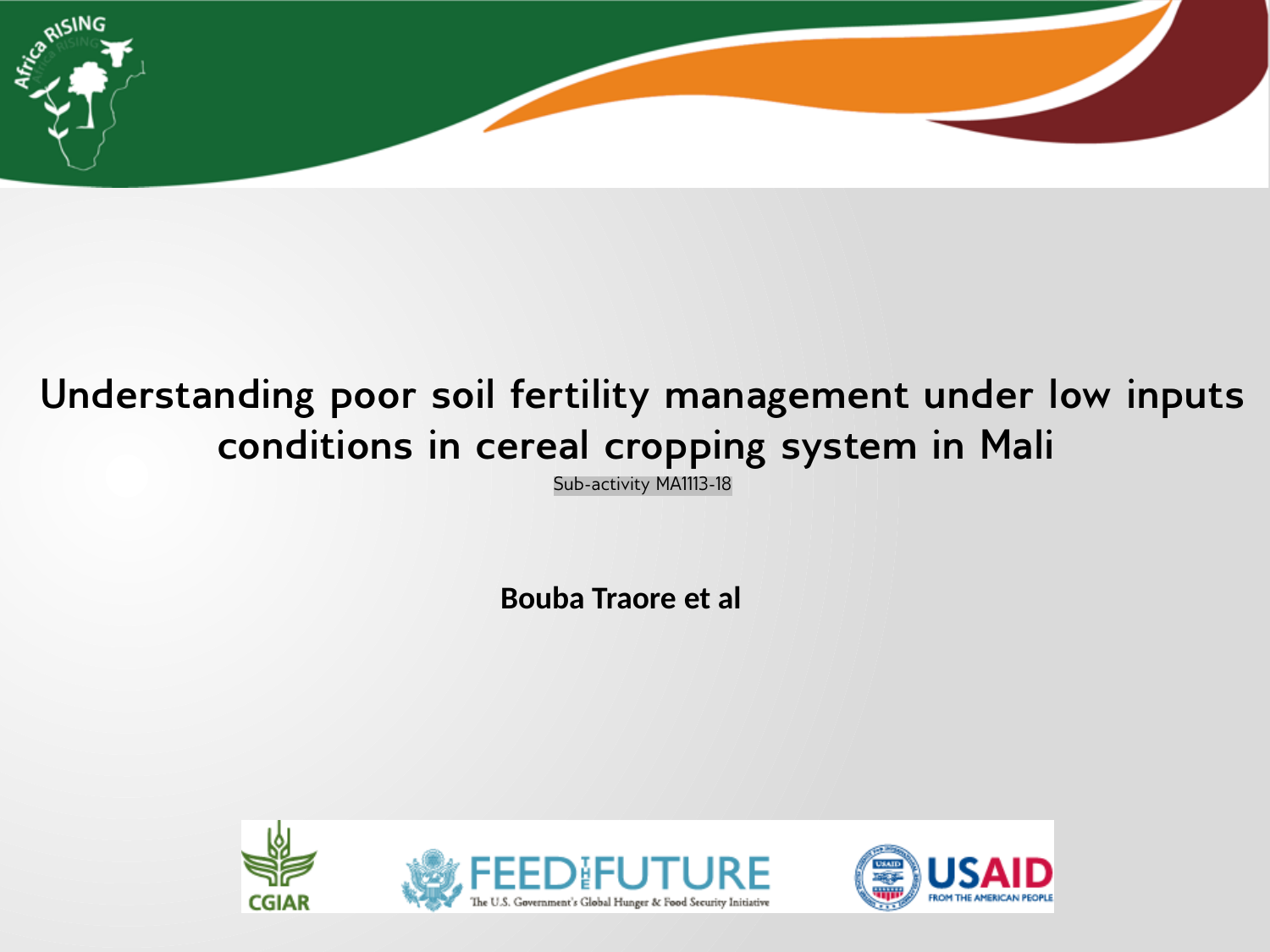

Understanding poor soil fertility management under low inputs conditions in cereal cropping system in Mali
Sub-activity MA1113-18
Bouba Traore et al